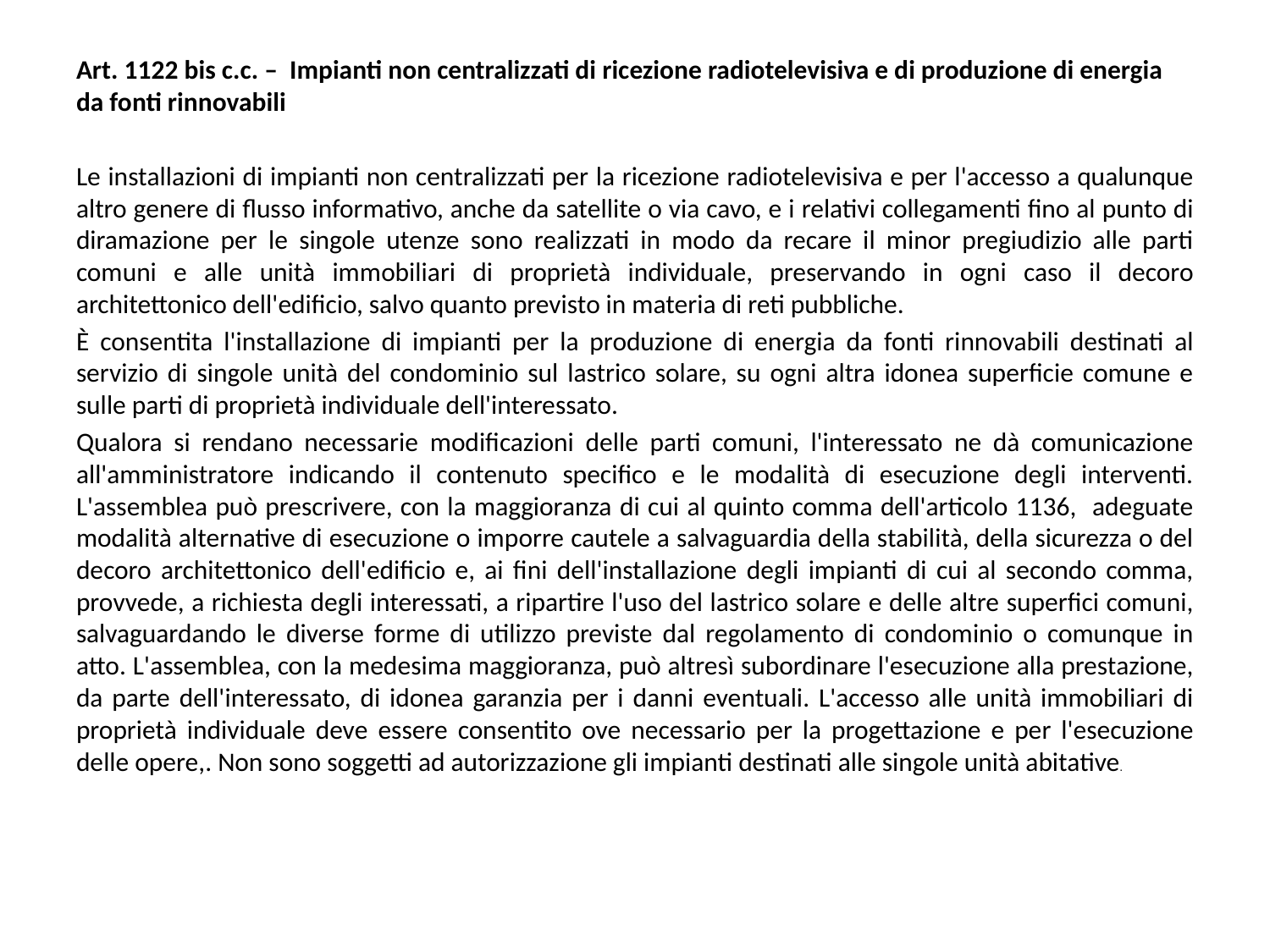

Art. 1122 bis c.c. –  Impianti non centralizzati di ricezione radiotelevisiva e di produzione di energia da fonti rinnovabili

Le installazioni di impianti non centralizzati per la ricezione radiotelevisiva e per l'accesso a qualunque altro genere di flusso informativo, anche da satellite o via cavo, e i relativi collegamenti fino al punto di diramazione per le singole utenze sono realizzati in modo da recare il minor pregiudizio alle parti comuni e alle unità immobiliari di proprietà individuale, preservando in ogni caso il decoro architettonico dell'edificio, salvo quanto previsto in materia di reti pubbliche.
È consentita l'installazione di impianti per la produzione di energia da fonti rinnovabili destinati al servizio di singole unità del condominio sul lastrico solare, su ogni altra idonea superficie comune e sulle parti di proprietà individuale dell'interessato.
Qualora si rendano necessarie modificazioni delle parti comuni, l'interessato ne dà comunicazione all'amministratore indicando il contenuto specifico e le modalità di esecuzione degli interventi. L'assemblea può prescrivere, con la maggioranza di cui al quinto comma dell'articolo 1136,  adeguate modalità alternative di esecuzione o imporre cautele a salvaguardia della stabilità, della sicurezza o del decoro architettonico dell'edificio e, ai fini dell'installazione degli impianti di cui al secondo comma, provvede, a richiesta degli interessati, a ripartire l'uso del lastrico solare e delle altre superfici comuni, salvaguardando le diverse forme di utilizzo previste dal regolamento di condominio o comunque in atto. L'assemblea, con la medesima maggioranza, può altresì subordinare l'esecuzione alla prestazione, da parte dell'interessato, di idonea garanzia per i danni eventuali. L'accesso alle unità immobiliari di proprietà individuale deve essere consentito ove necessario per la progettazione e per l'esecuzione delle opere,. Non sono soggetti ad autorizzazione gli impianti destinati alle singole unità abitative.